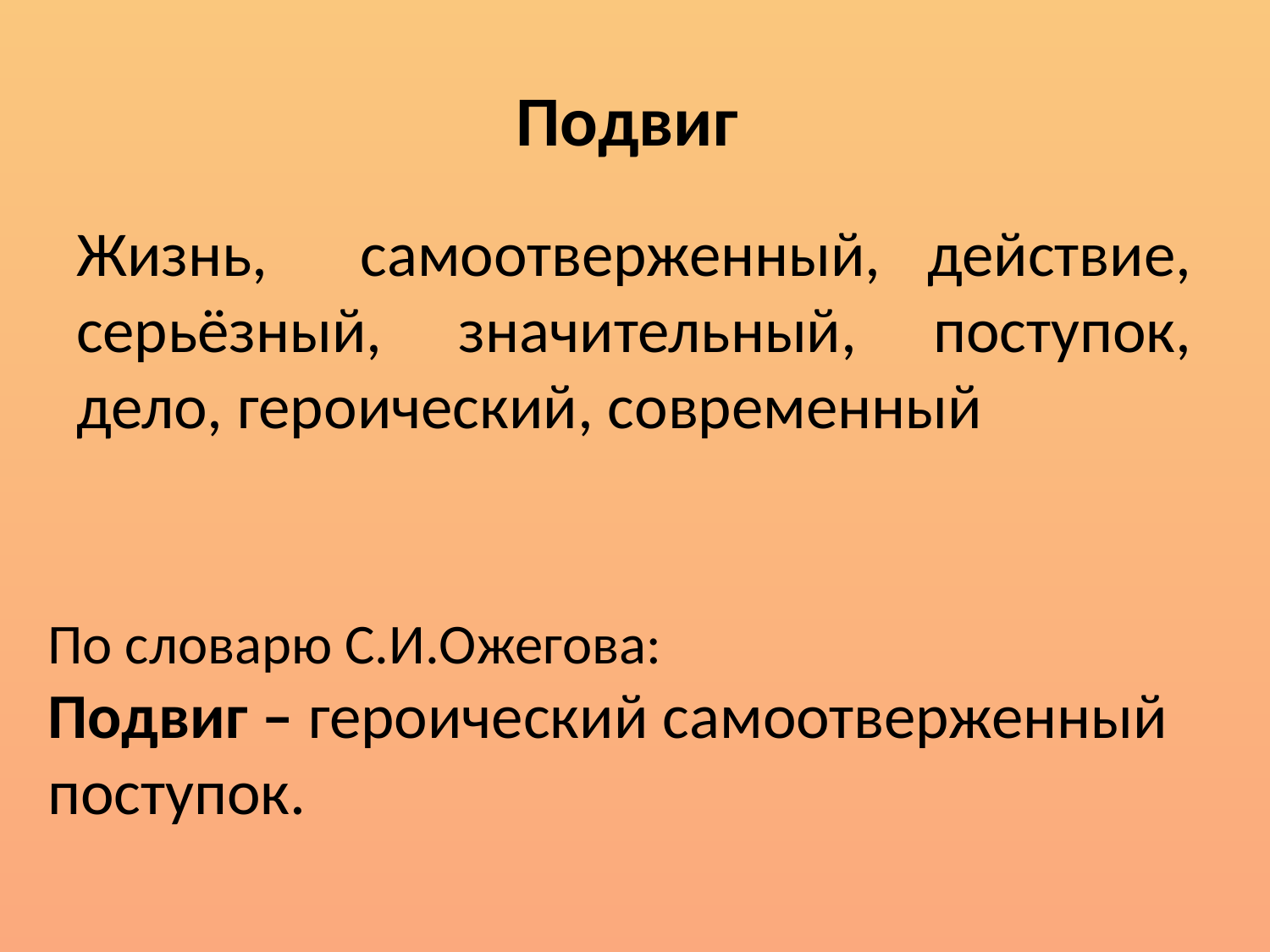

# Подвиг
Жизнь,  самоотверженный, действие, серьёзный, значительный, поступок, дело, героический, современный
По словарю С.И.Ожегова:
Подвиг – героический самоотверженный поступок.